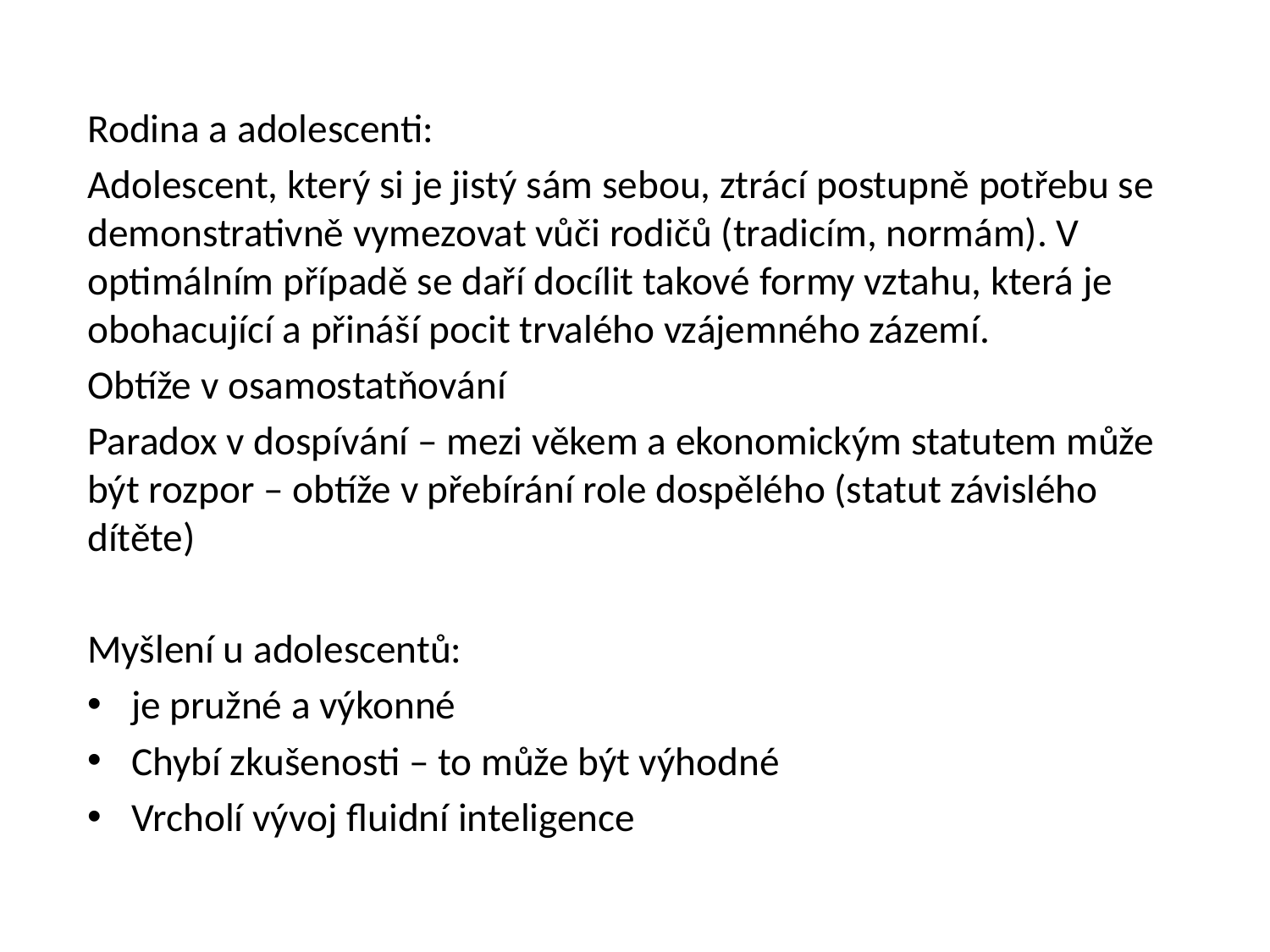

#
Rodina a adolescenti:
Adolescent, který si je jistý sám sebou, ztrácí postupně potřebu se demonstrativně vymezovat vůči rodičů (tradicím, normám). V optimálním případě se daří docílit takové formy vztahu, která je obohacující a přináší pocit trvalého vzájemného zázemí.
Obtíže v osamostatňování
Paradox v dospívání – mezi věkem a ekonomickým statutem může být rozpor – obtíže v přebírání role dospělého (statut závislého dítěte)

Myšlení u adolescentů:
je pružné a výkonné
Chybí zkušenosti – to může být výhodné
Vrcholí vývoj fluidní inteligence